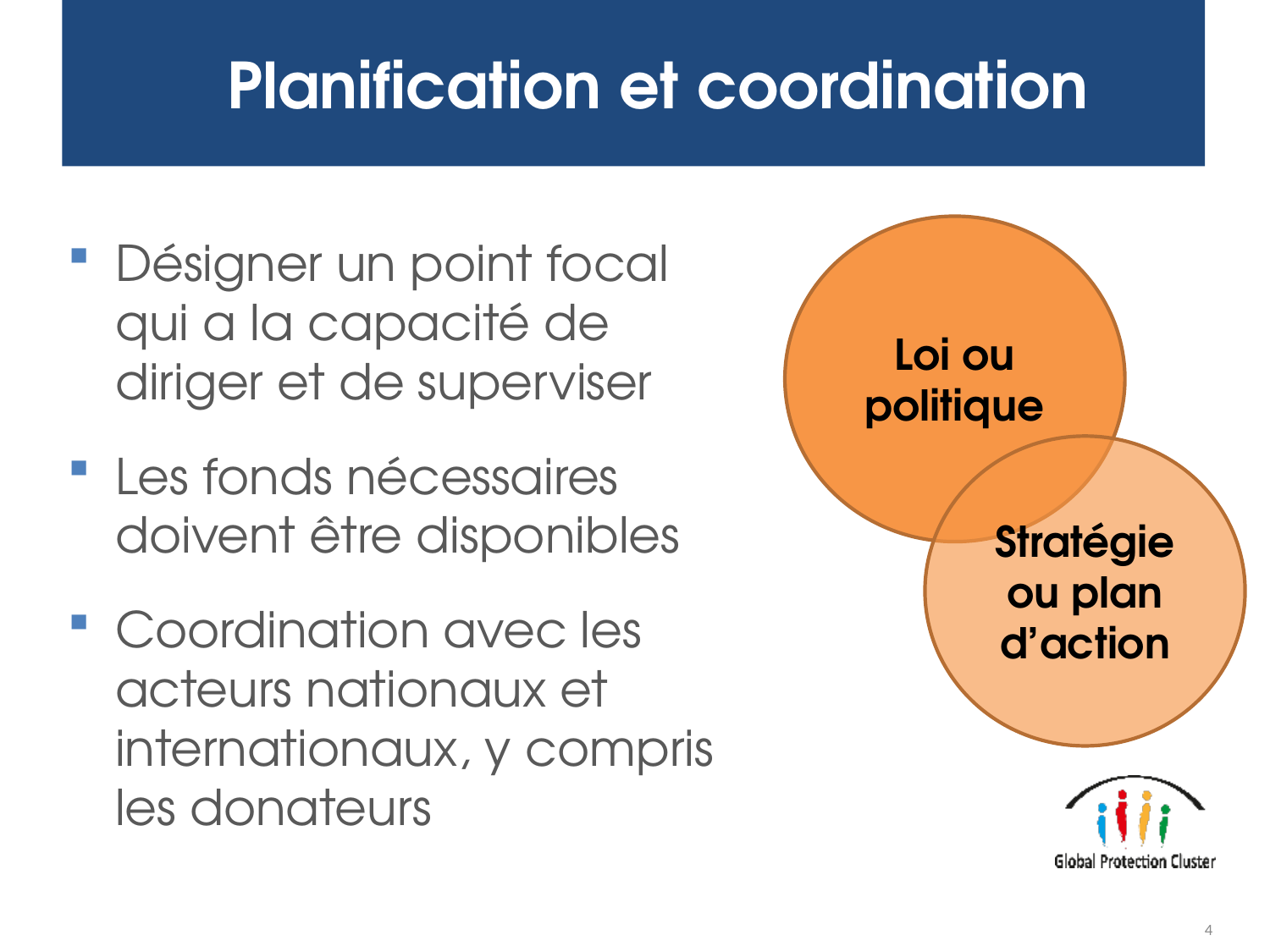

# Planification et coordination
Loi ou politique
Désigner un point focal qui a la capacité de diriger et de superviser
Les fonds nécessaires doivent être disponibles
Coordination avec les acteurs nationaux et internationaux, y compris les donateurs
Stratégie ou plan d’action